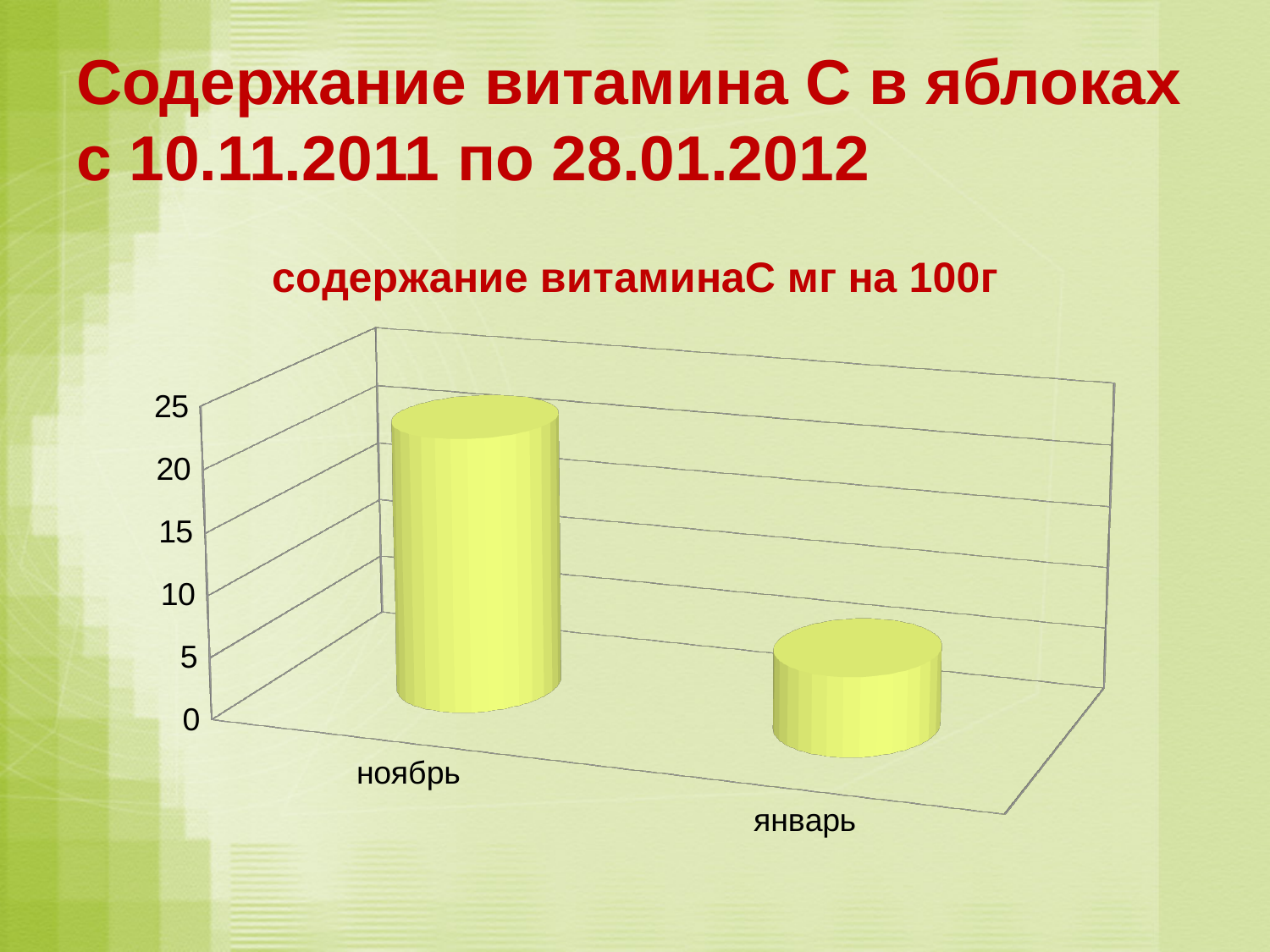

# Содержание витамина С в яблоках с 10.11.2011 по 28.01.2012

[unsupported chart]